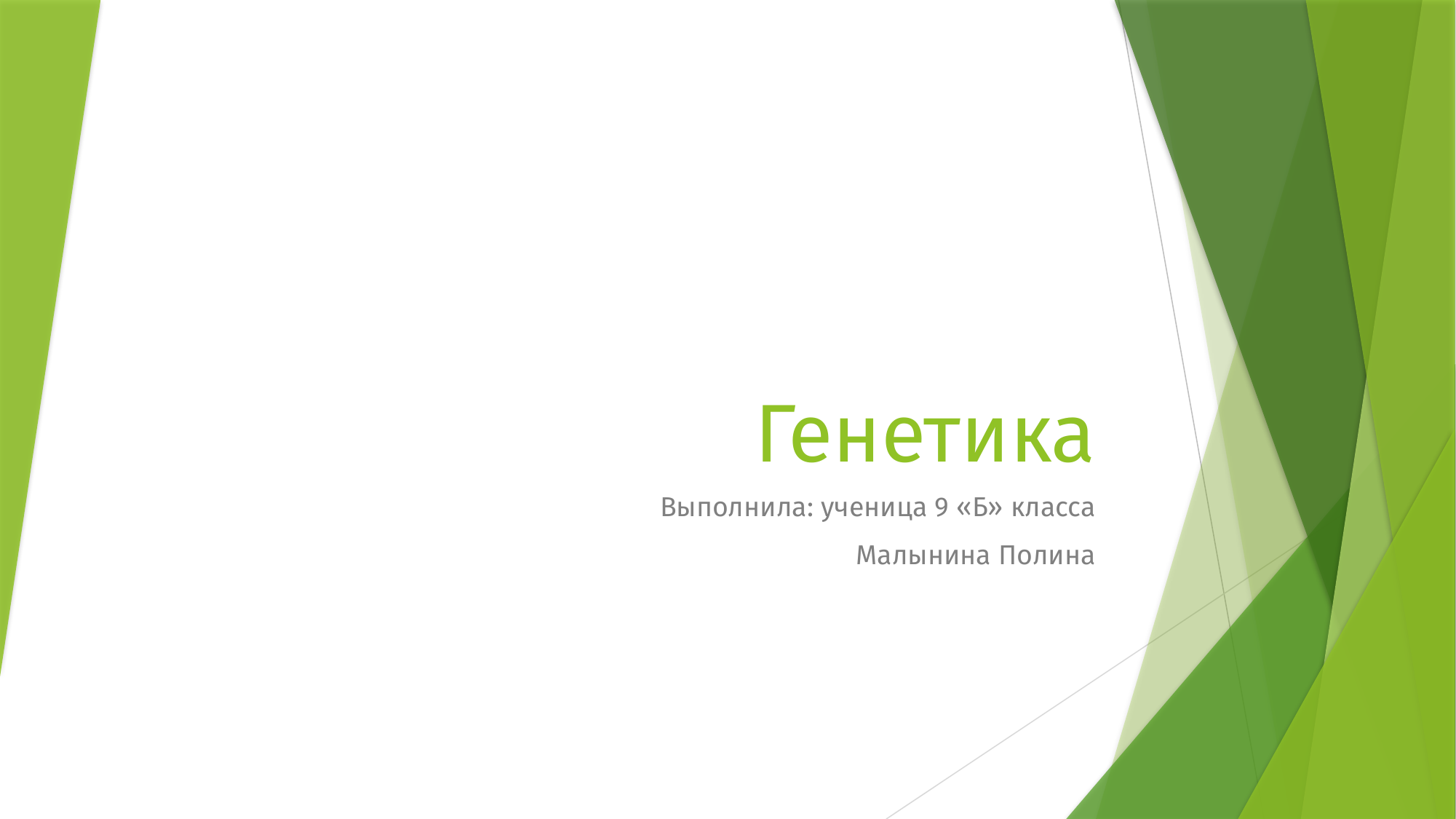

# Генетика
Выполнила: ученица 9 «Б» класса
Малынина Полина